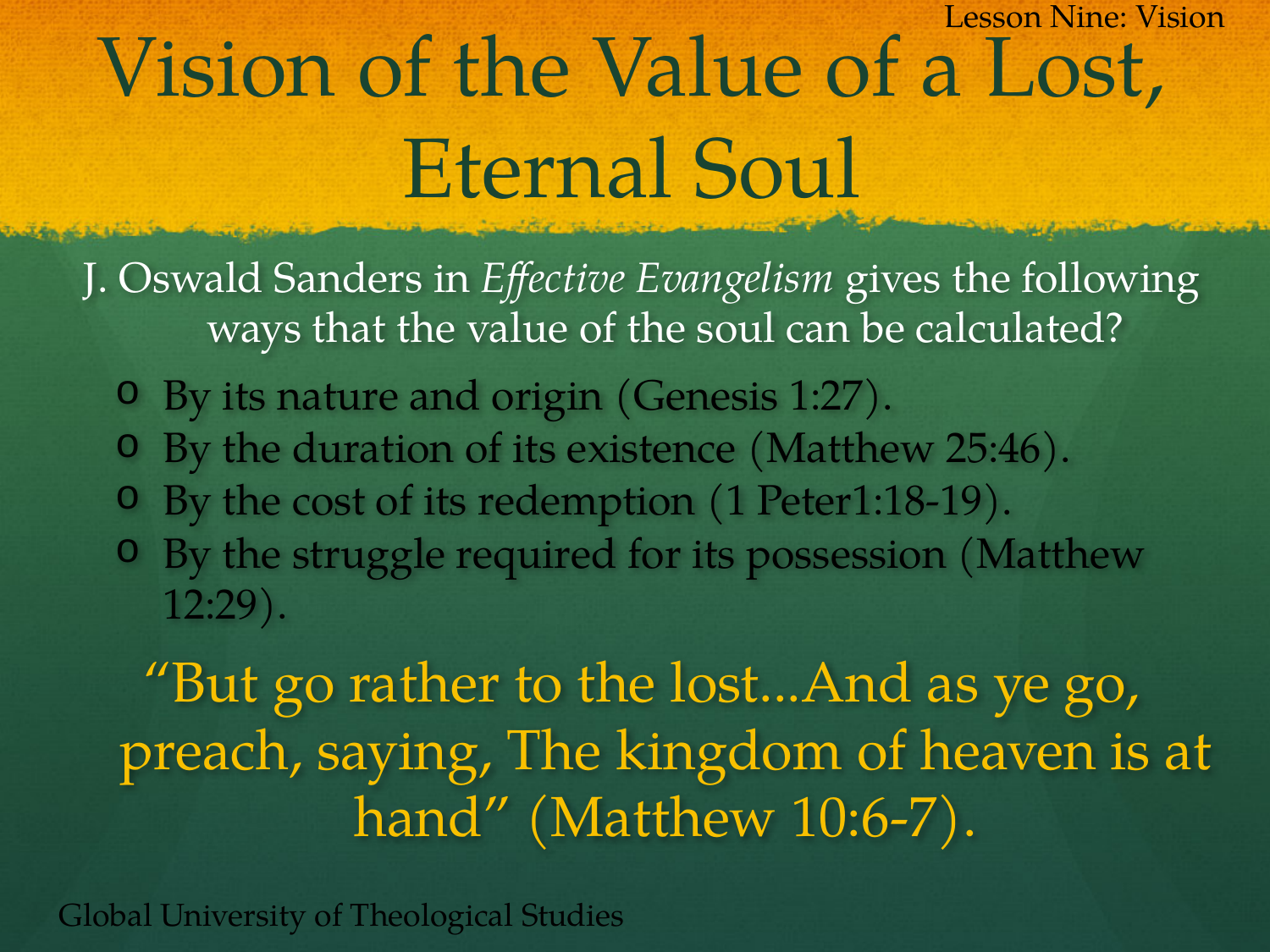

Lesson Nine: Vision

# Vision of the Value of a Lost, Eternal Soul
J. Oswald Sanders in Effective Evangelism gives the following ways that the value of the soul can be calculated?
By its nature and origin (Genesis 1:27).
By the duration of its existence (Matthew 25:46).
By the cost of its redemption (1 Peter1:18-19).
By the struggle required for its possession (Matthew 12:29).
“But go rather to the lost...And as ye go, preach, saying, The kingdom of heaven is at hand” (Matthew 10:6-7).
Global University of Theological Studies